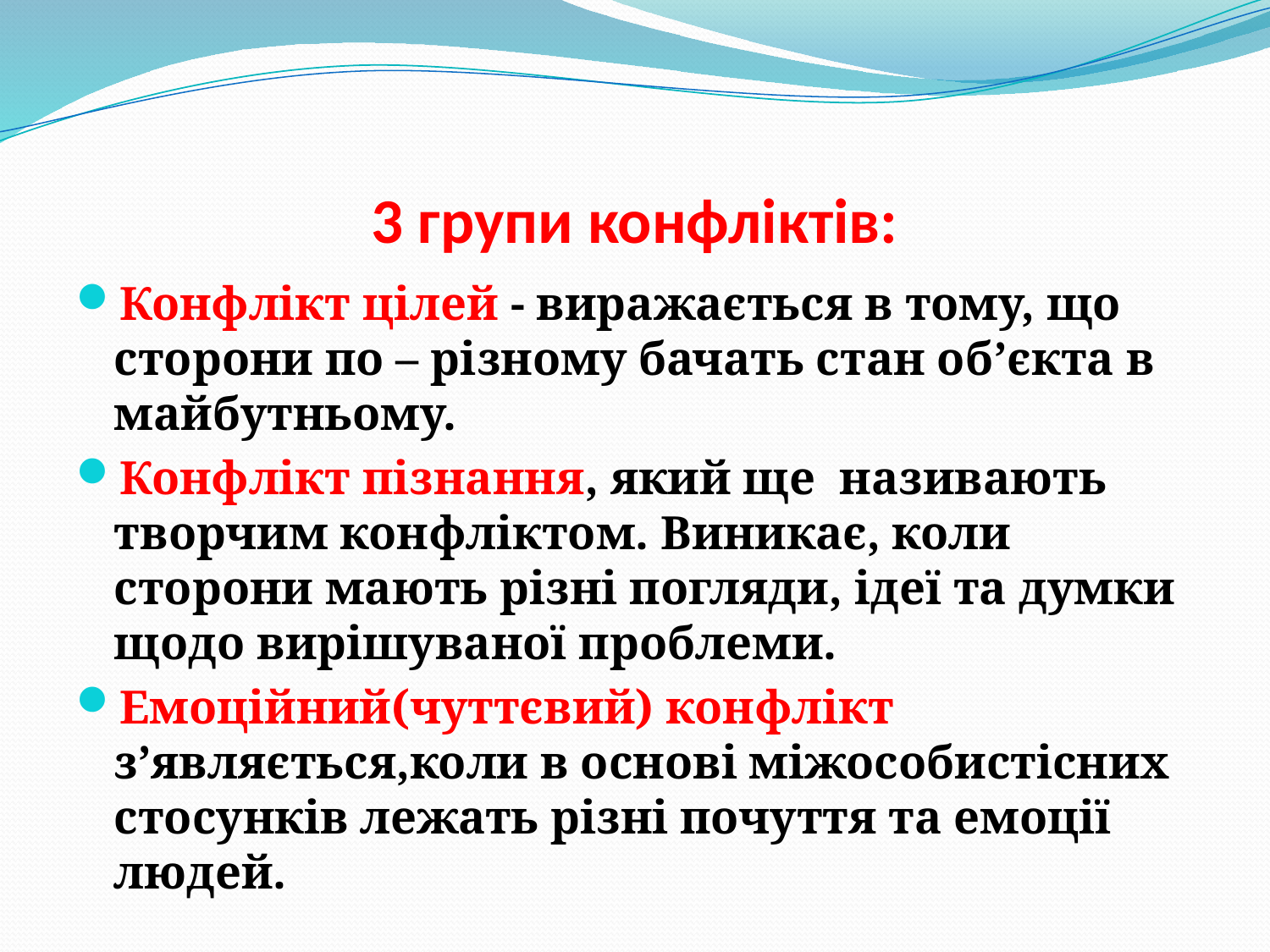

# 3 групи конфліктів:
Конфлікт цілей - виражається в тому, що сторони по – різному бачать стан об’єкта в майбутньому.
Конфлікт пізнання, який ще  називають творчим конфліктом. Виникає, коли сторони мають різні погляди, ідеї та думки щодо вирішуваної проблеми.
Емоційний(чуттєвий) конфлікт з’являється,коли в основі міжособистісних стосунків лежать різні почуття та емоції людей.